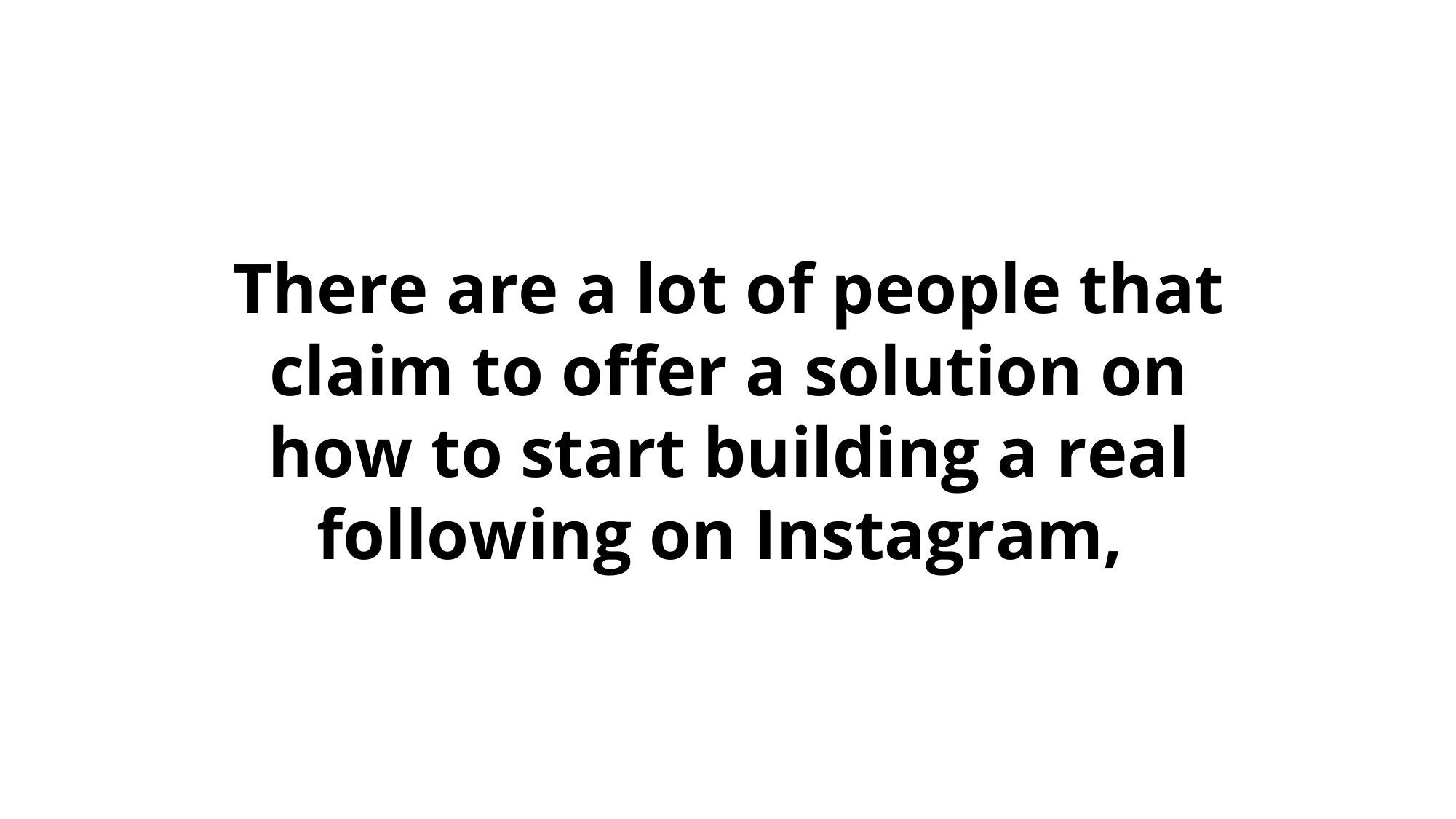

There are a lot of people that claim to offer a solution on how to start building a real following on Instagram,